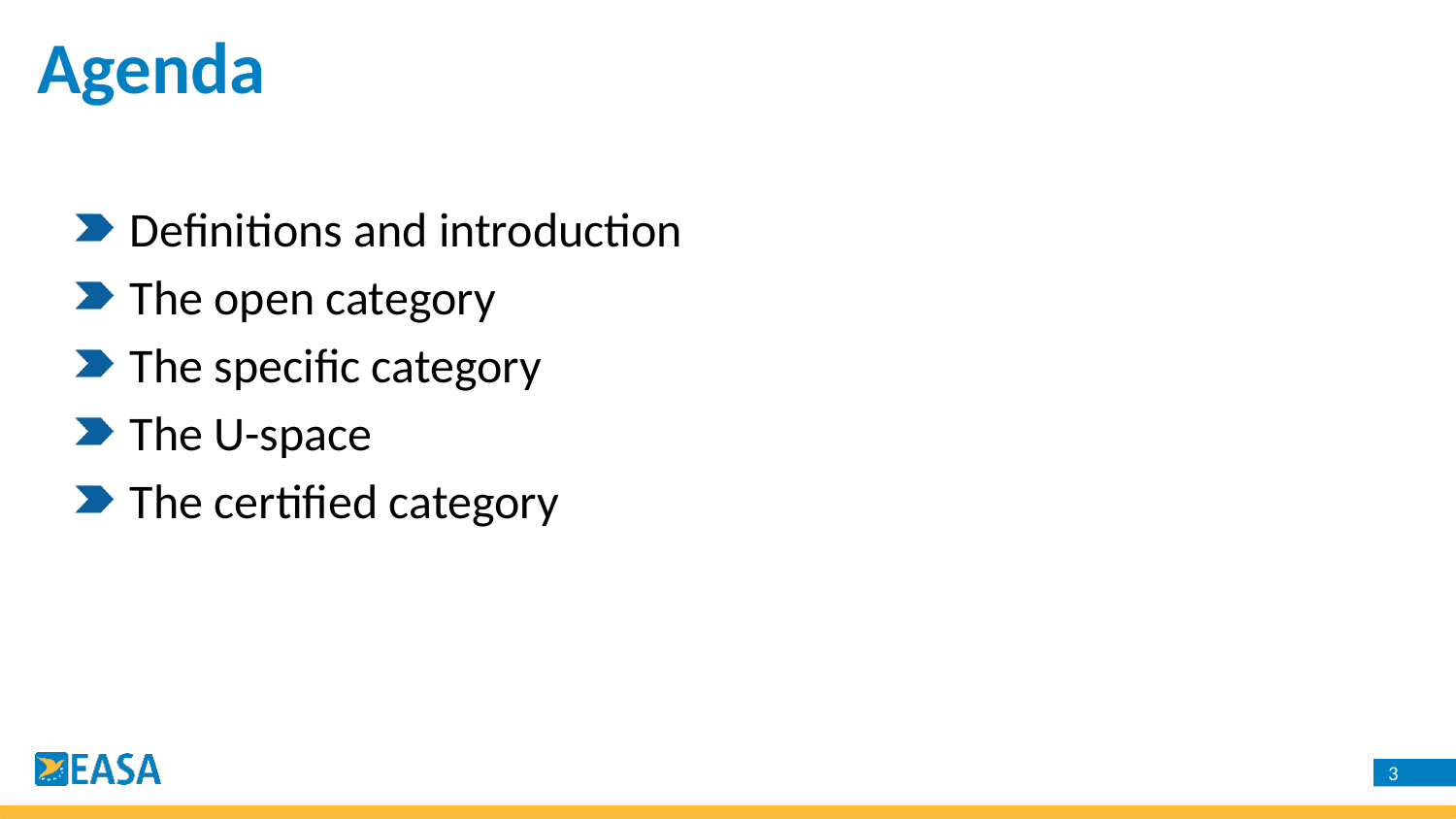

Agenda
Definitions and introduction
The open category
The specific category
The U-space
The certified category